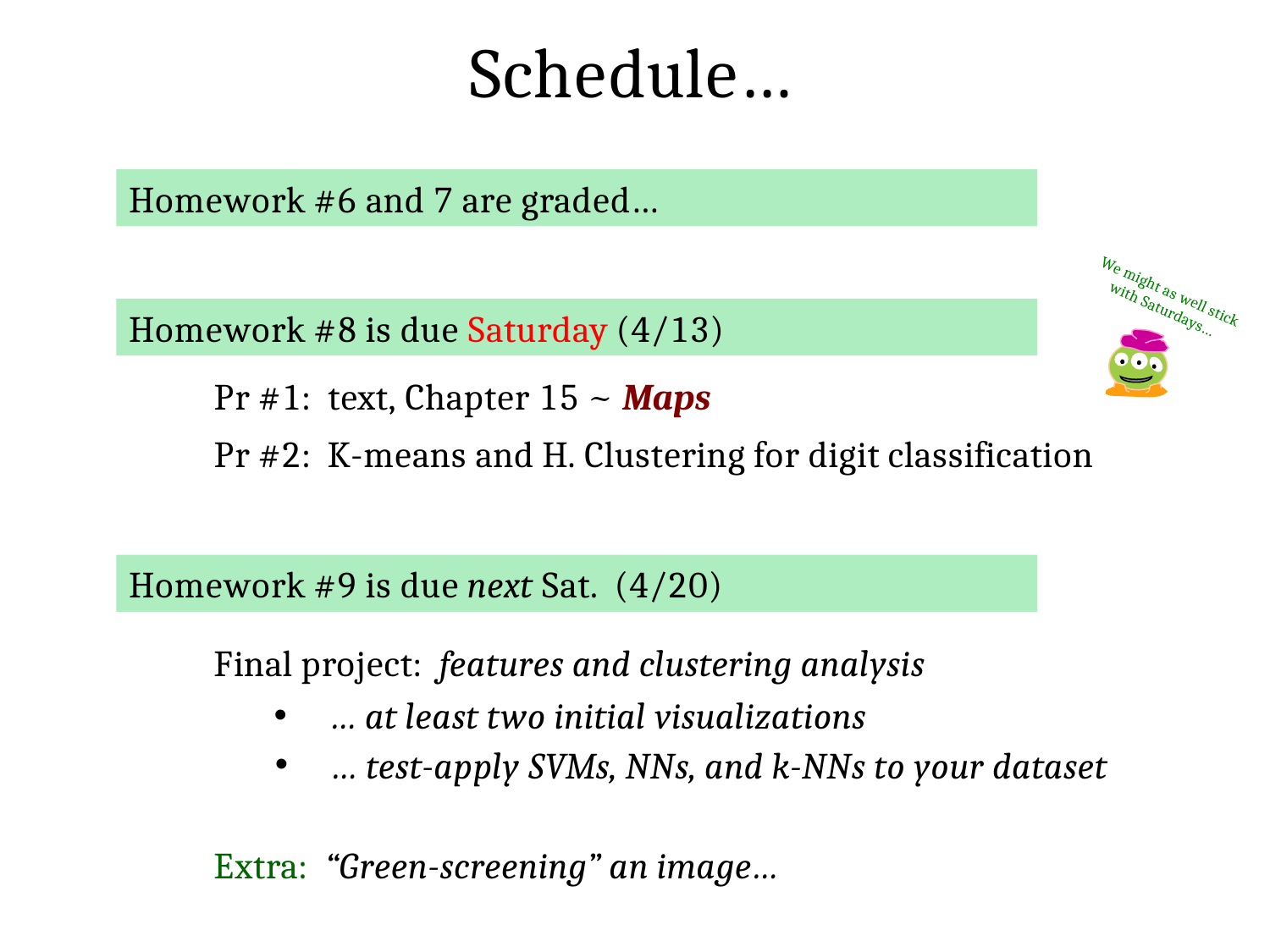

Schedule…
Homework #6 and 7 are graded…
We might as well stick with Saturdays…
Homework #8 is due Saturday (4/13)

Pr #1:  text, Chapter 15 ~ Maps
Pr #2:  K-means and H. Clustering for digit classification
Homework #9 is due next Sat.  (4/20)
Final project:  features and clustering analysis
 … at least two initial visualizations
 … test-apply SVMs, NNs, and k-NNs to your dataset
Extra:  “Green-screening” an image…